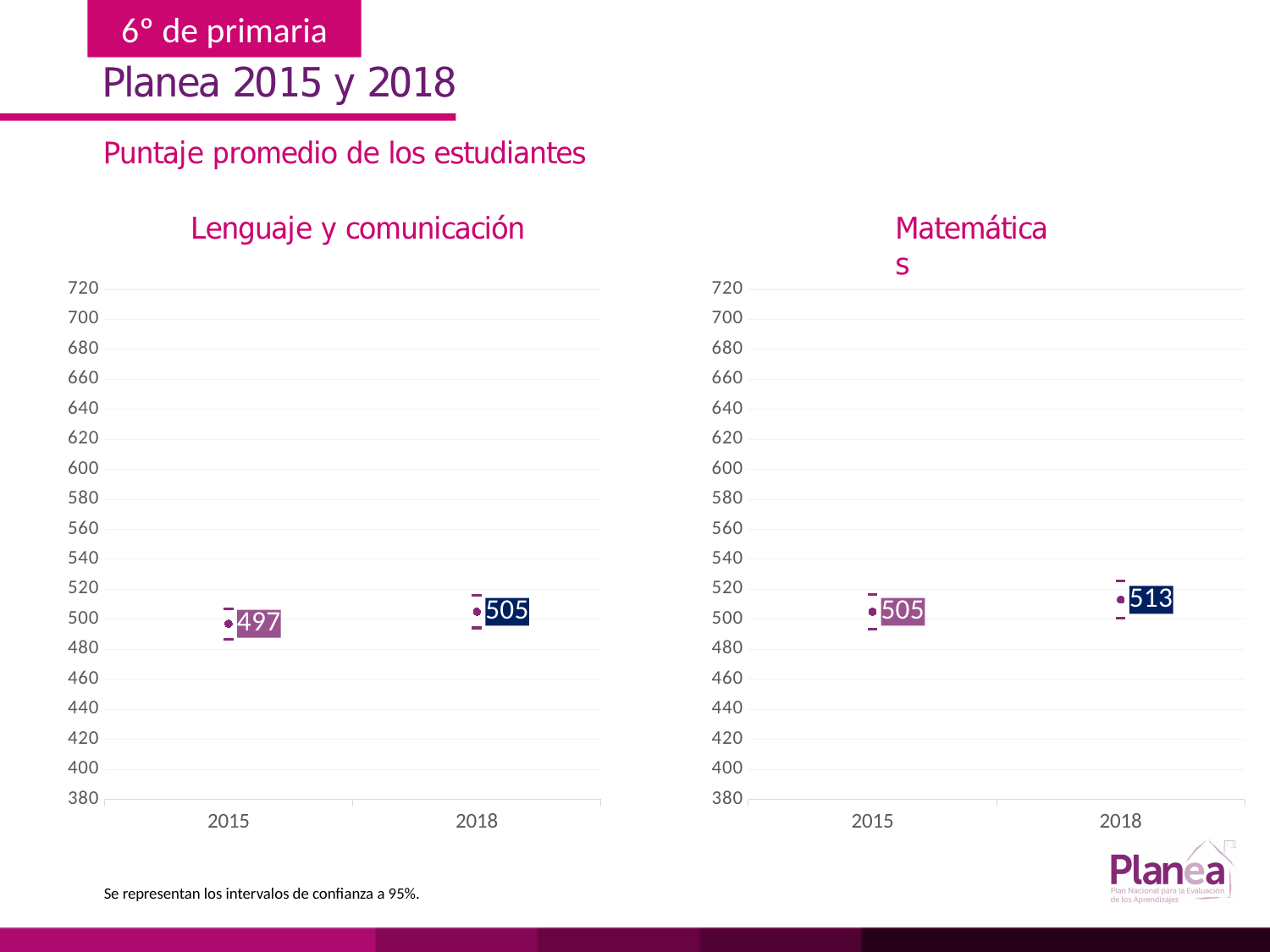

Planea 2015 y 2018

Puntaje promedio de los estudiantes
Matemáticas
Lenguaje y comunicación

### Chart

| Category |  |  |  |
|---|---|---|---|
| 2015 | 486.851 | 507.149 | 497.0 |
| 2018 | 494.254 | 515.746 | 505.0 |

### Chart

| Category |  |  |  |
|---|---|---|---|
| 2015 | 493.657 | 516.343 | 505.0 |
| 2018 | 500.662 | 525.338 | 513.0 |
Se representan los intervalos de confianza a 95%.